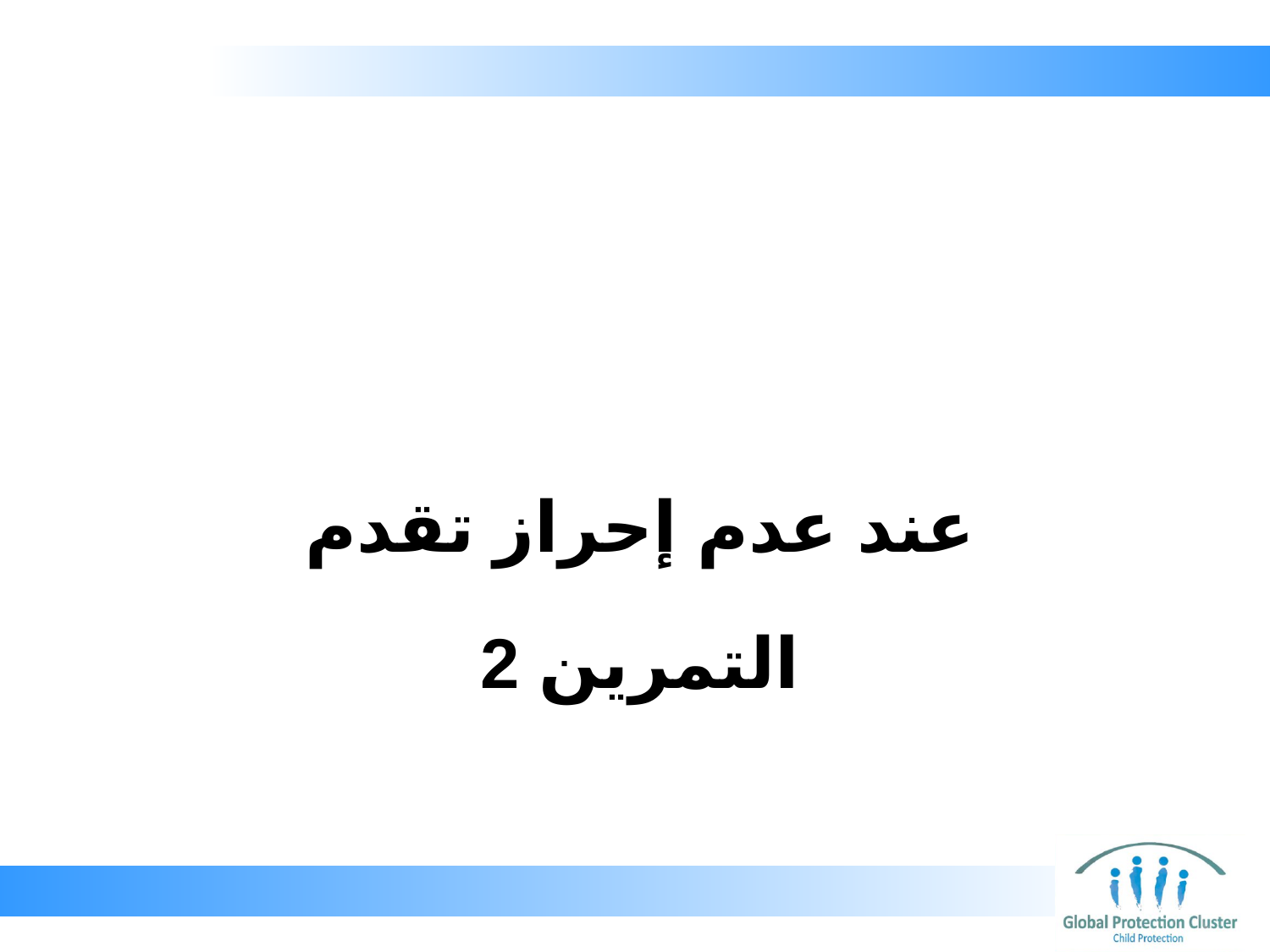

عند عدم إحراز تقدم

# التمرين 2